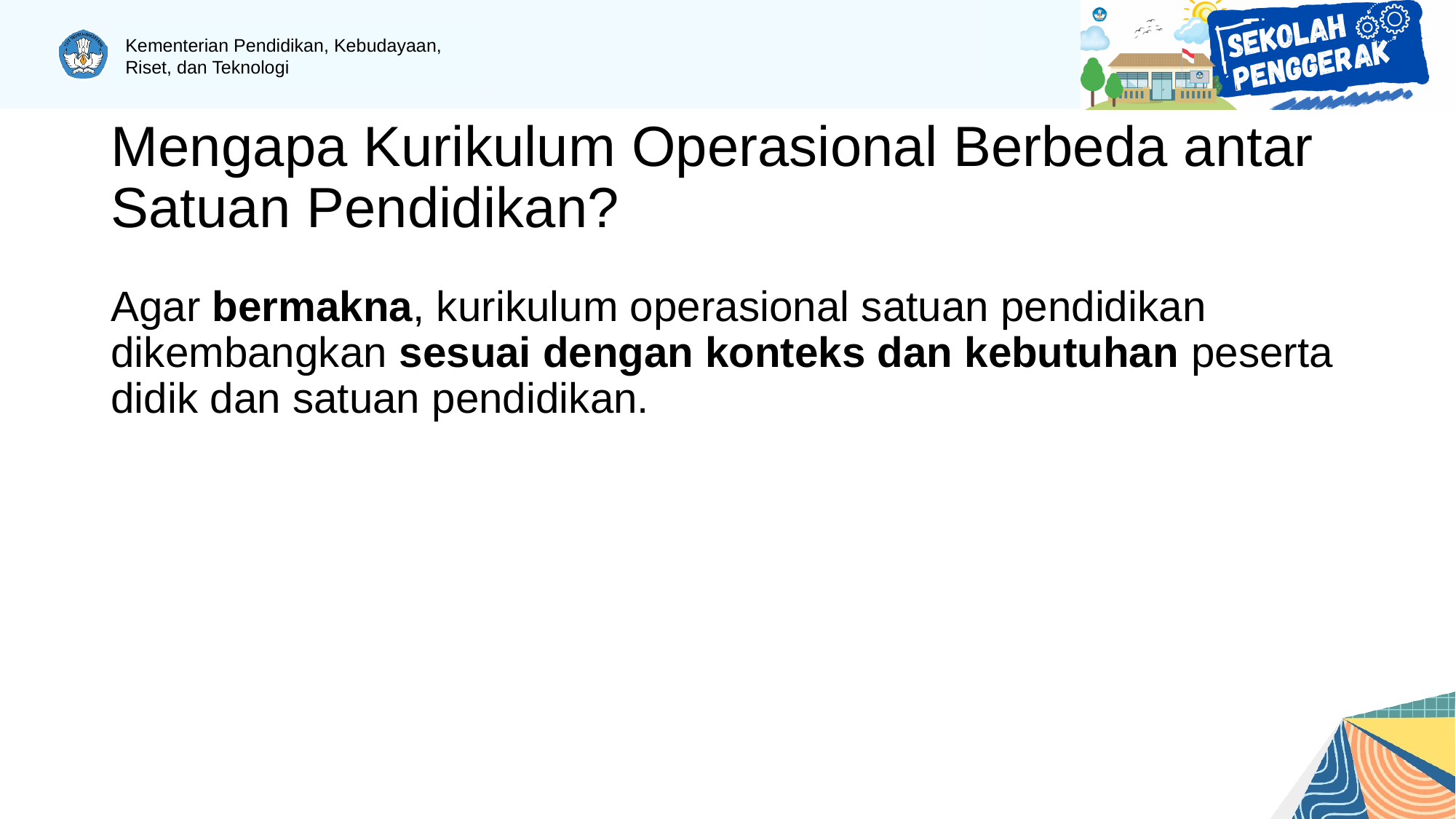

# Mengapa Kurikulum Operasional Berbeda antar Satuan Pendidikan?
Agar bermakna, kurikulum operasional satuan pendidikan dikembangkan sesuai dengan konteks dan kebutuhan peserta didik dan satuan pendidikan.